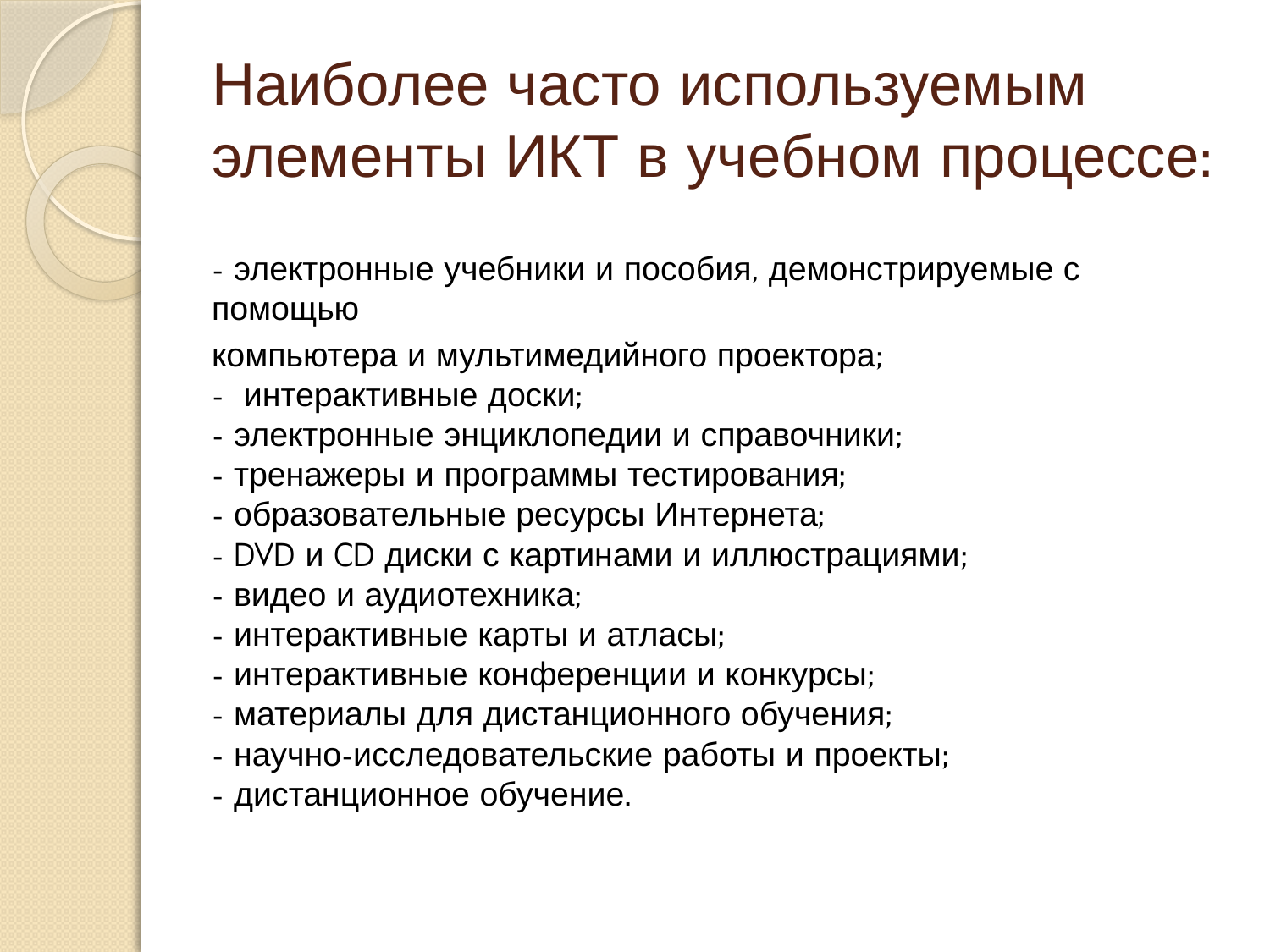

# Наиболее часто используемым элементы ИКТ в учебном процессе:
- электронные учебники и пособия, демонстрируемые с помощью
компьютера и мультимедийного проектора;
-  интерактивные доски;
- электронные энциклопедии и справочники;
- тренажеры и программы тестирования;
- образовательные ресурсы Интернета;
- DVD и CD диски с картинами и иллюстрациями;
- видео и аудиотехника;
- интерактивные карты и атласы;
- интерактивные конференции и конкурсы;
- материалы для дистанционного обучения;
- научно-исследовательские работы и проекты;
- дистанционное обучение.